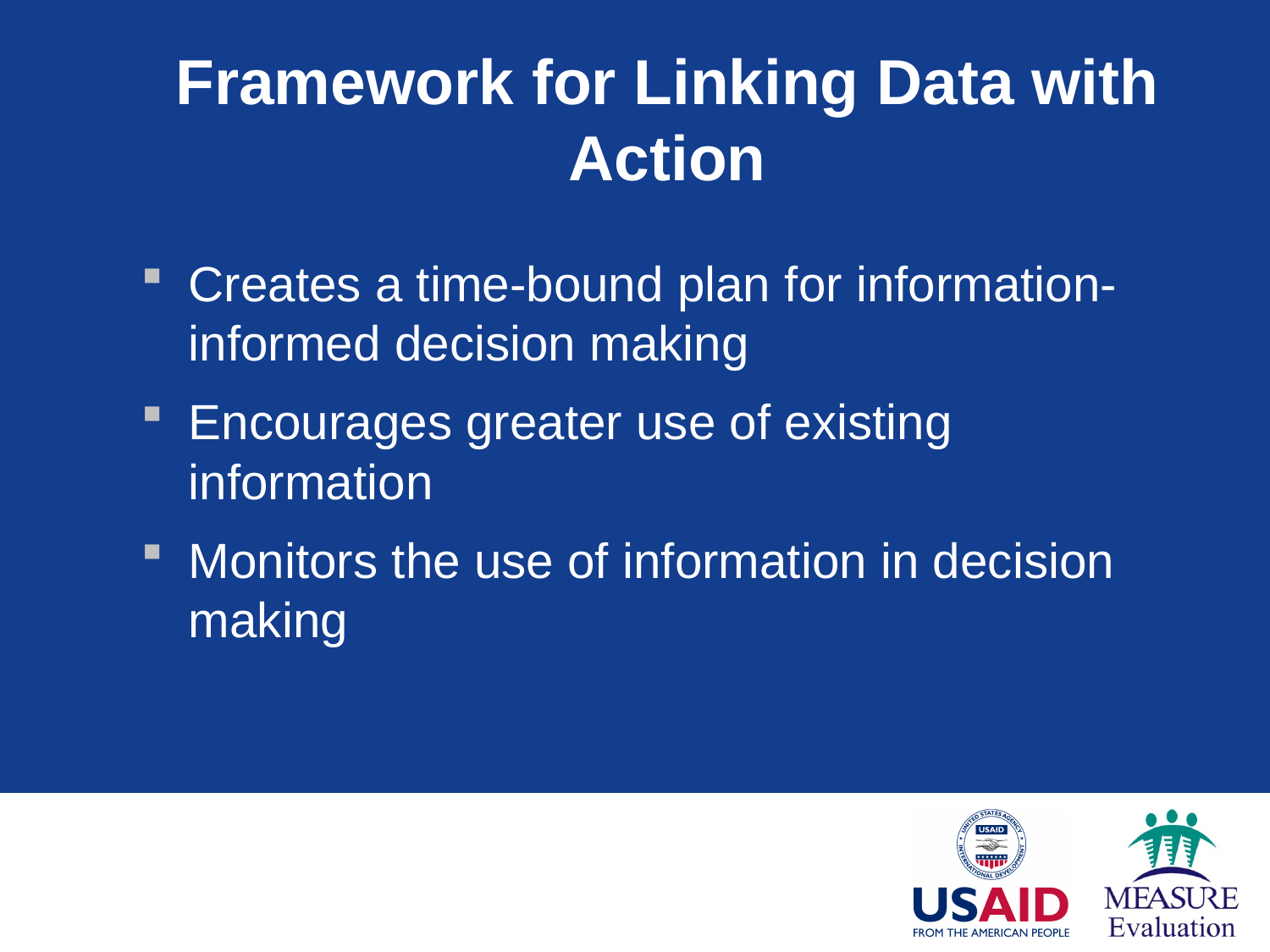

# Framework for Linking Data with Action
Creates a time-bound plan for information-informed decision making
Encourages greater use of existing information
Monitors the use of information in decision making